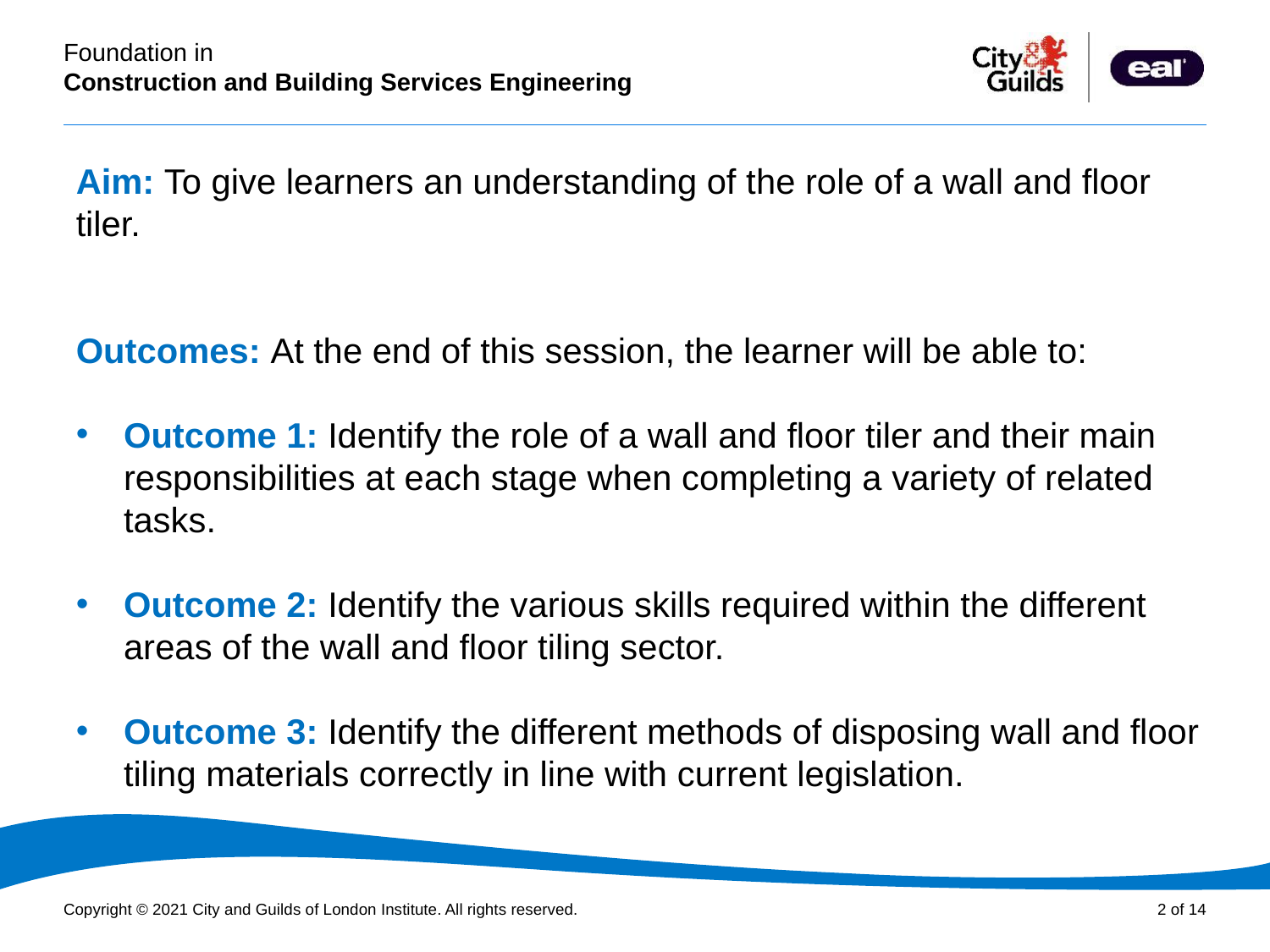

Aim: To give learners an understanding of the role of a wall and floor tiler.

Outcomes: At the end of this session, the learner will be able to:

Outcome 1: Identify the role of a wall and floor tiler and their main responsibilities at each stage when completing a variety of related tasks.

Outcome 2: Identify the various skills required within the different areas of the wall and floor tiling sector.

Outcome 3: Identify the different methods of disposing wall and floor tiling materials correctly in line with current legislation.